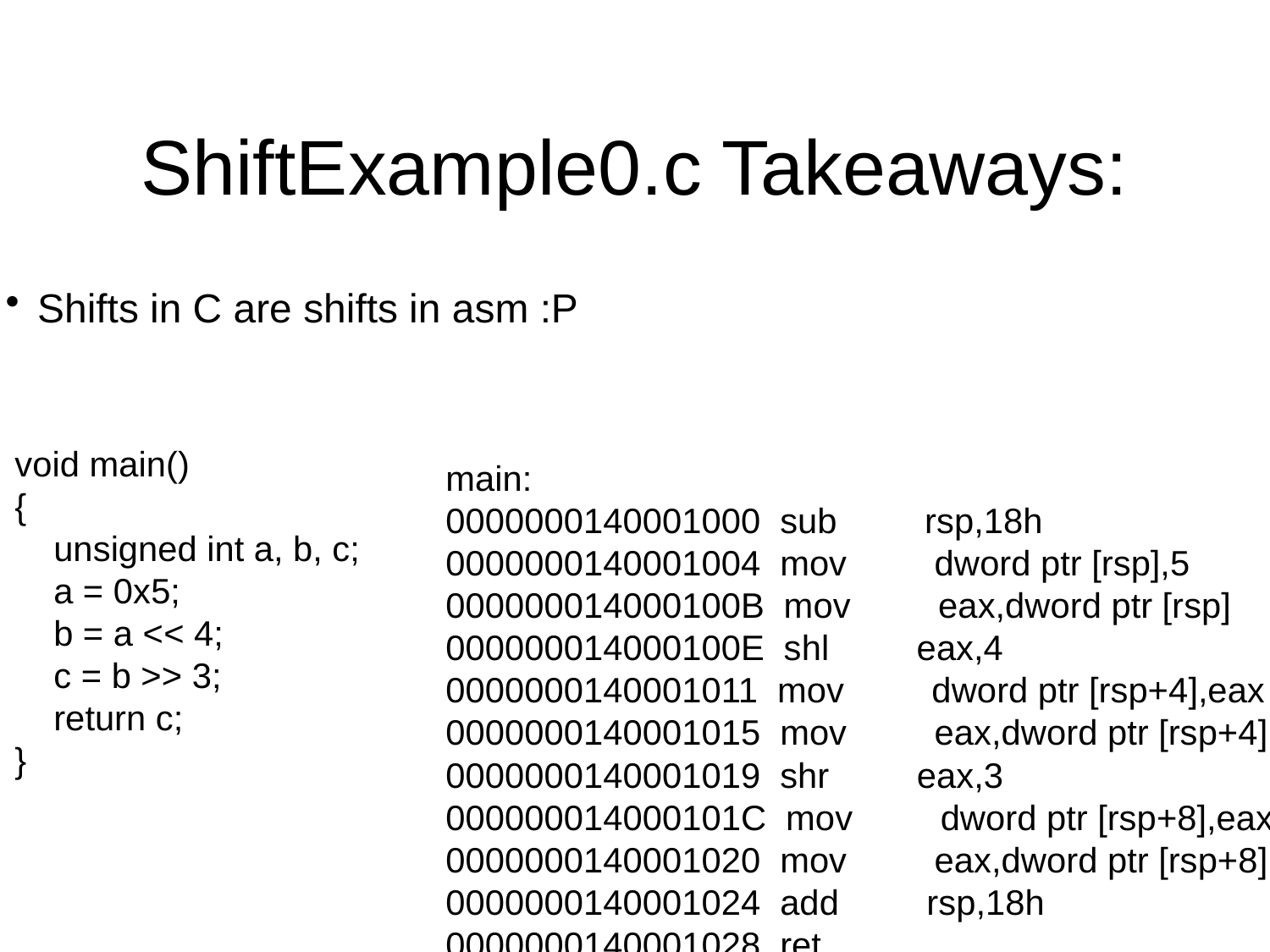

ShiftExample0.c Takeaways:
Shifts in C are shifts in asm :P
void main()
{
    unsigned int a, b, c;
    a = 0x5;
    b = a << 4;
    c = b >> 3;
    return c;
}
main:
0000000140001000  sub         rsp,18h
0000000140001004  mov         dword ptr [rsp],5
000000014000100B  mov         eax,dword ptr [rsp]
000000014000100E  shl         eax,4
0000000140001011  mov         dword ptr [rsp+4],eax
0000000140001015  mov         eax,dword ptr [rsp+4]
0000000140001019  shr         eax,3
000000014000101C  mov         dword ptr [rsp+8],eax
0000000140001020  mov         eax,dword ptr [rsp+8]
0000000140001024  add         rsp,18h
0000000140001028  ret